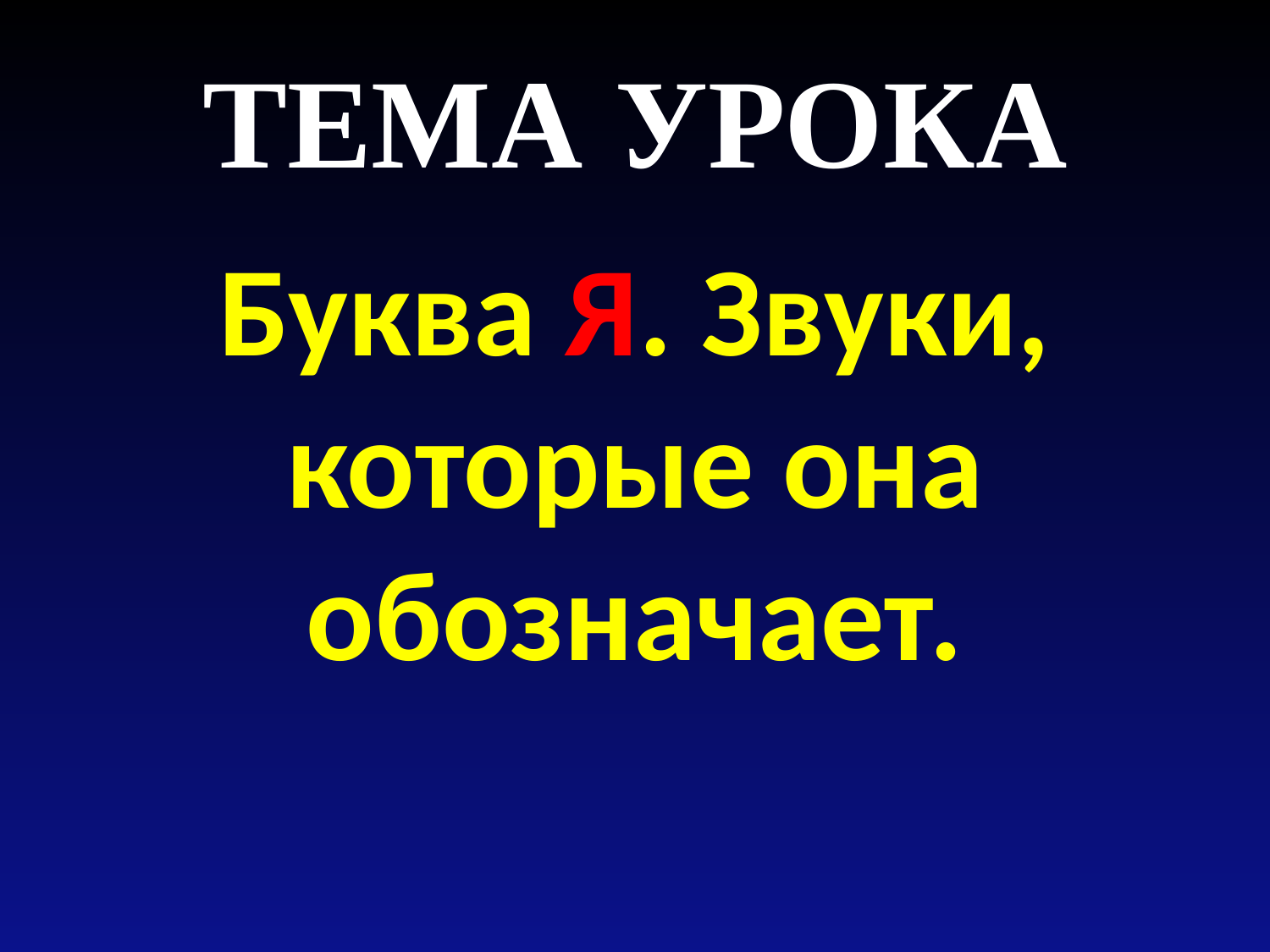

# ТЕМА УРОКА
Буква Я. Звуки, которые она обозначает.